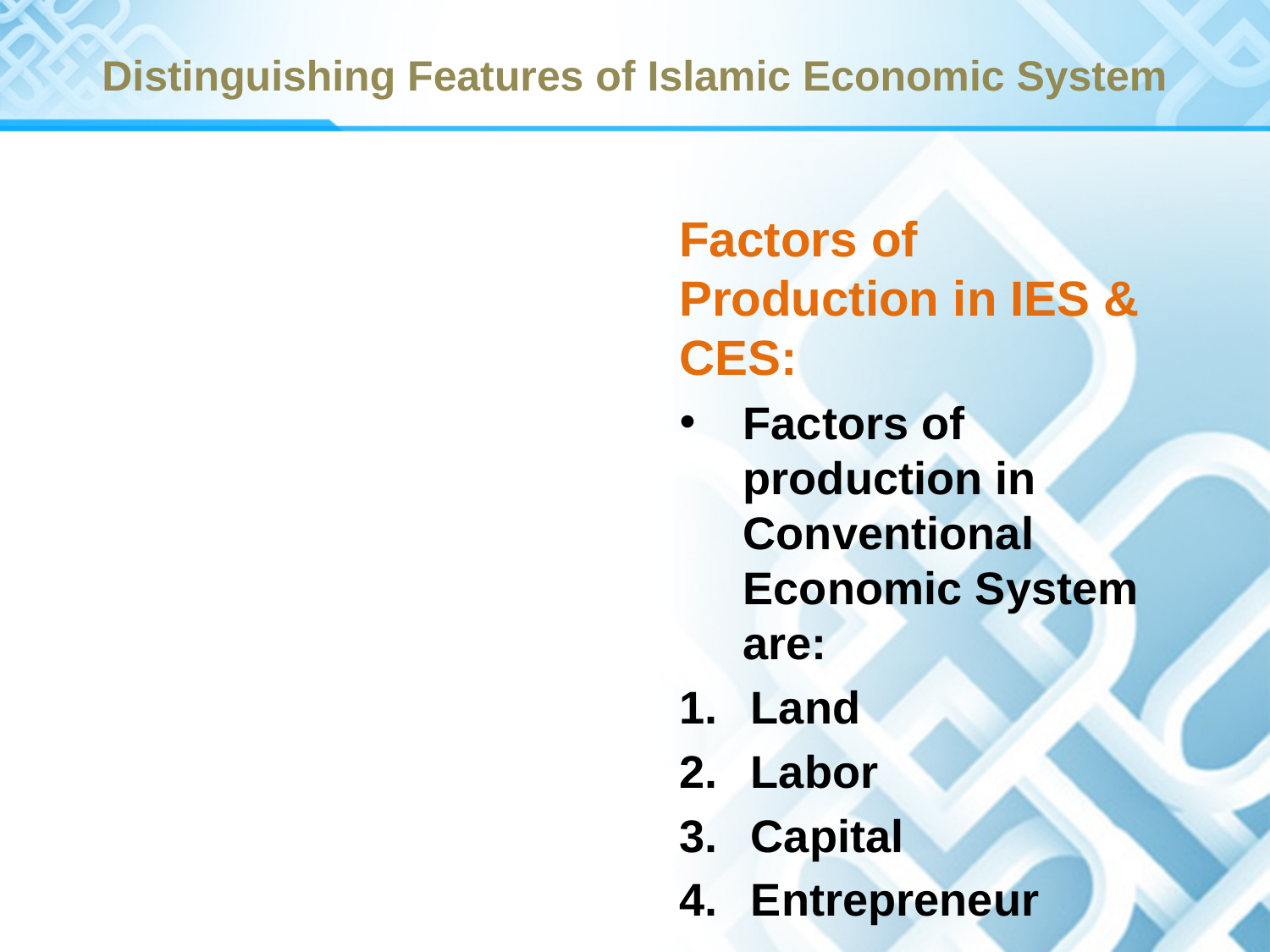

Distinguishing Features of Islamic Economic System
Factors of Production in IES & CES:
Factors of production in Conventional Economic System are:
Land
Labor
Capital
Entrepreneur